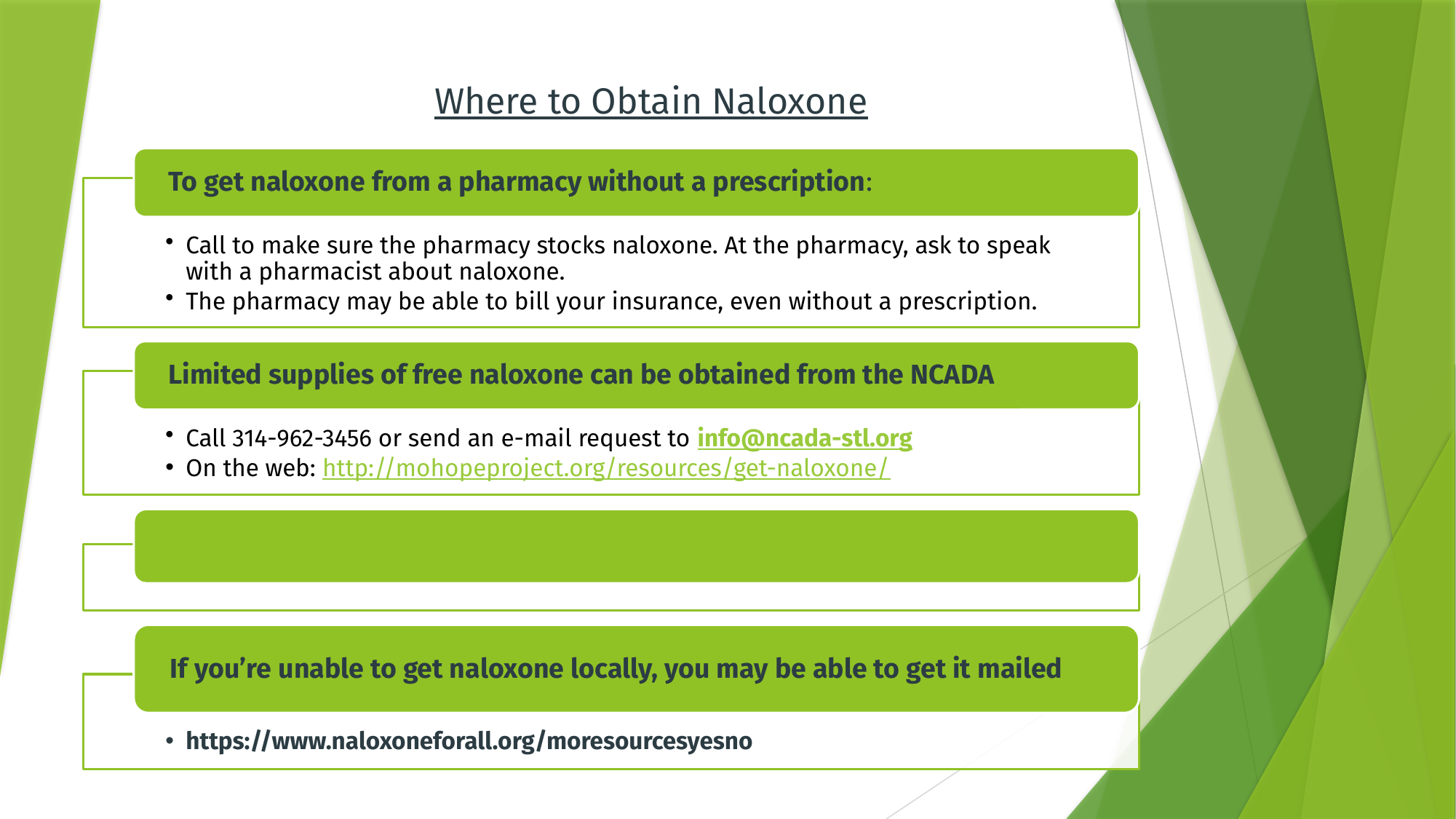

# Where to Obtain Naloxone
Call to make sure the pharmacy stocks naloxone. At the pharmacy, ask to speak with a pharmacist about naloxone.
The pharmacy may be able to bill your insurance, even without a prescription.
To get naloxone from a pharmacy without a prescription:
Call 314-962-3456 or send an e-mail request to info@ncada-stl.org
On the web: http://mohopeproject.org/resources/get-naloxone/
Limited supplies of free naloxone can be obtained from the NCADA

https://www.naloxoneforall.org/moresourcesyesno
If you’re unable to get naloxone locally, you may be able to get it mailed